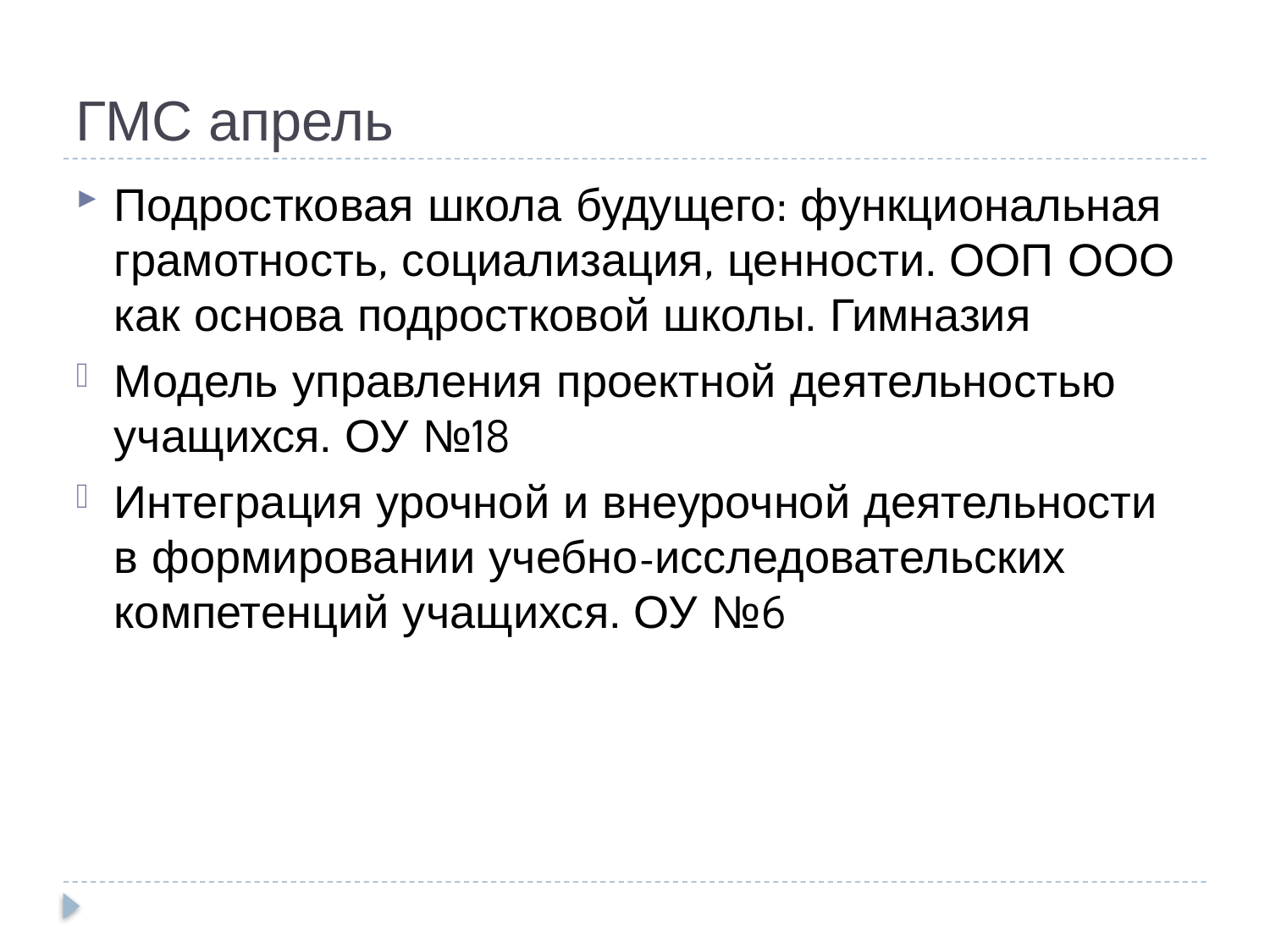

# ГМС апрель
Подростковая школа будущего: функциональная грамотность, социализация, ценности. ООП ООО как основа подростковой школы. Гимназия
Модель управления проектной деятельностью учащихся. ОУ №18
Интеграция урочной и внеурочной деятельности в формировании учебно-исследовательских компетенций учащихся. ОУ №6